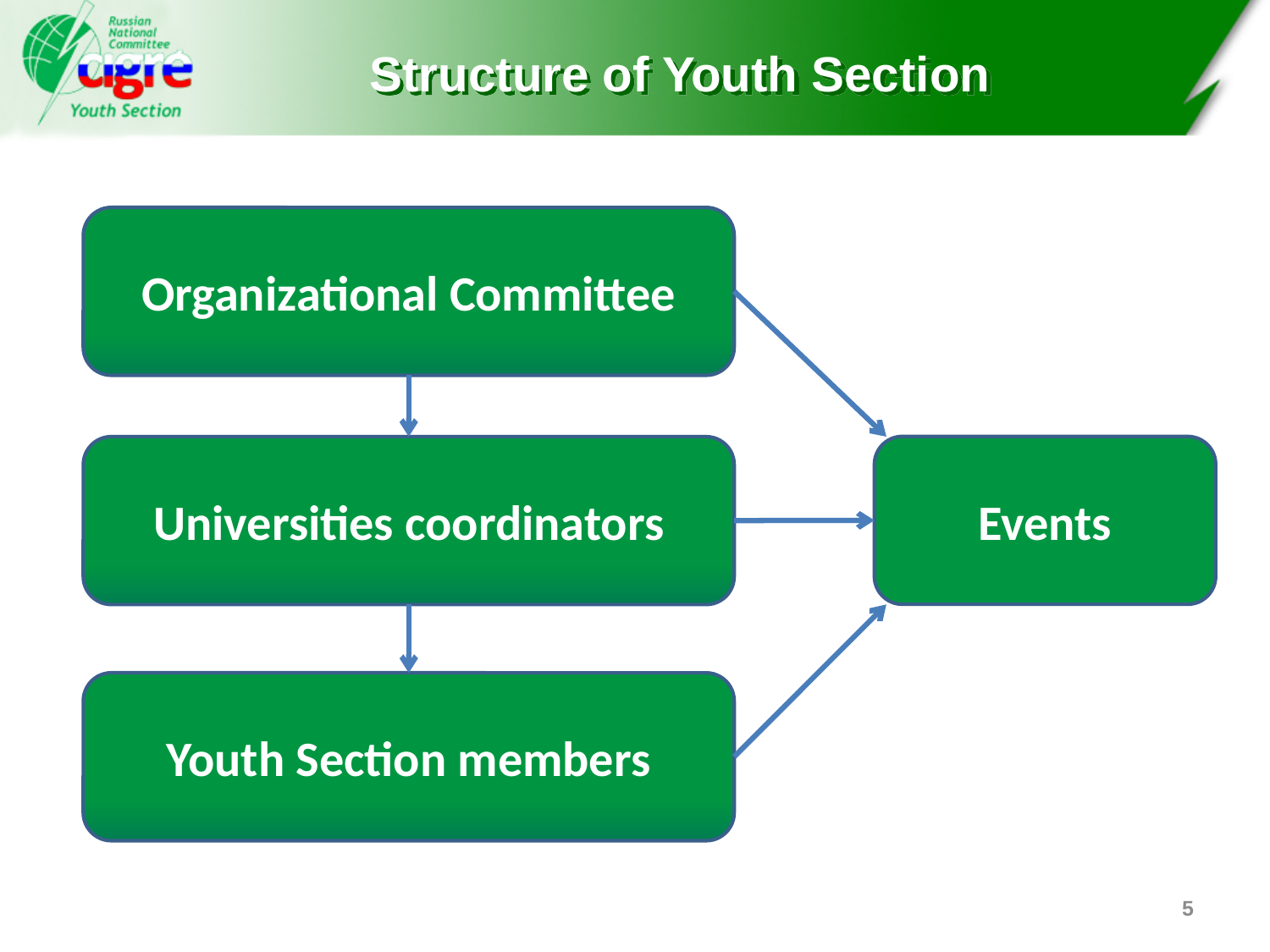

Structure of Youth Section
Organizational Committee
Events
Universities coordinators
Youth Section members
5